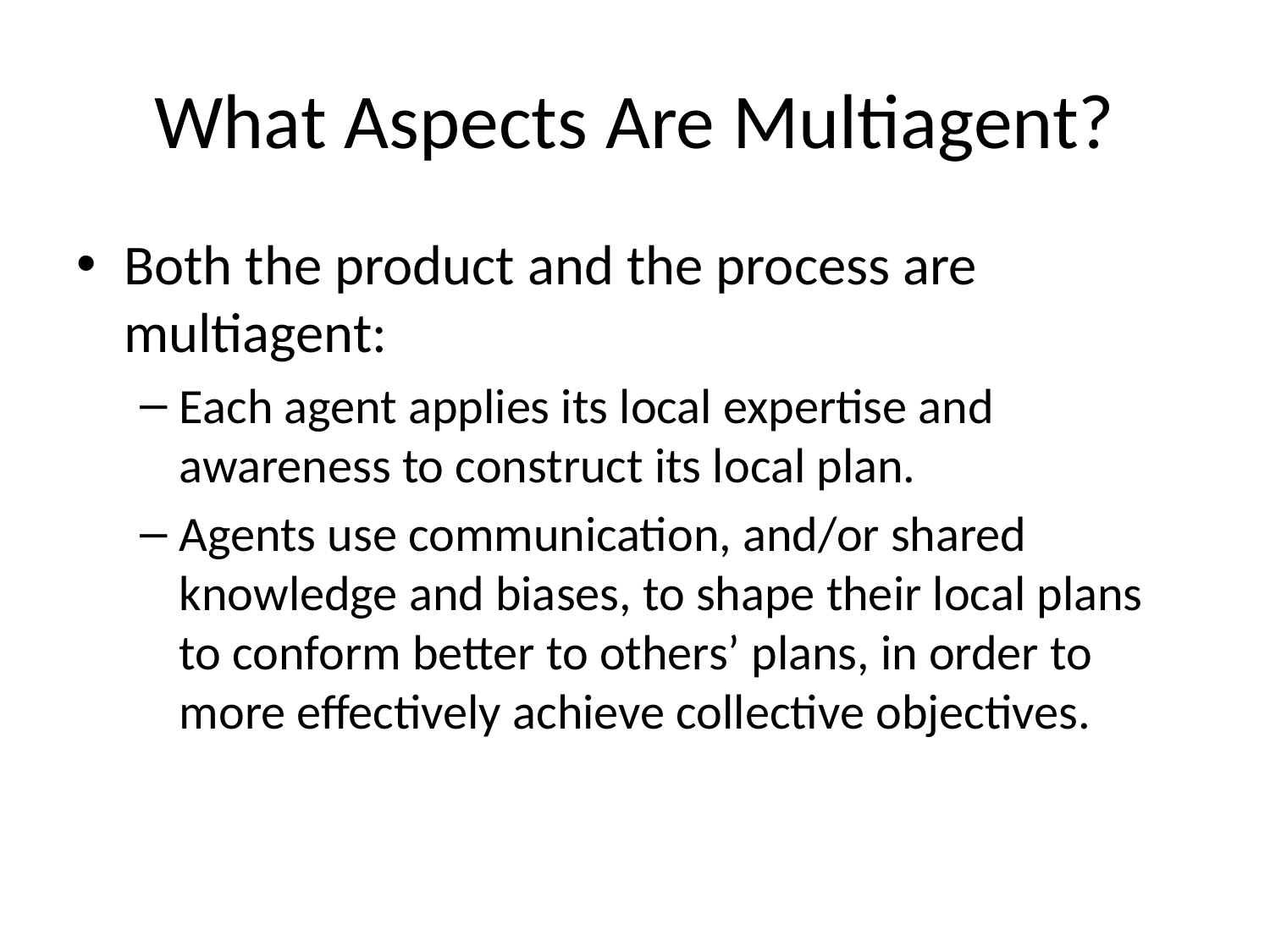

# What Aspects Are Multiagent?
Both the product and the process are multiagent:
Each agent applies its local expertise and awareness to construct its local plan.
Agents use communication, and/or shared knowledge and biases, to shape their local plans to conform better to others’ plans, in order to more effectively achieve collective objectives.